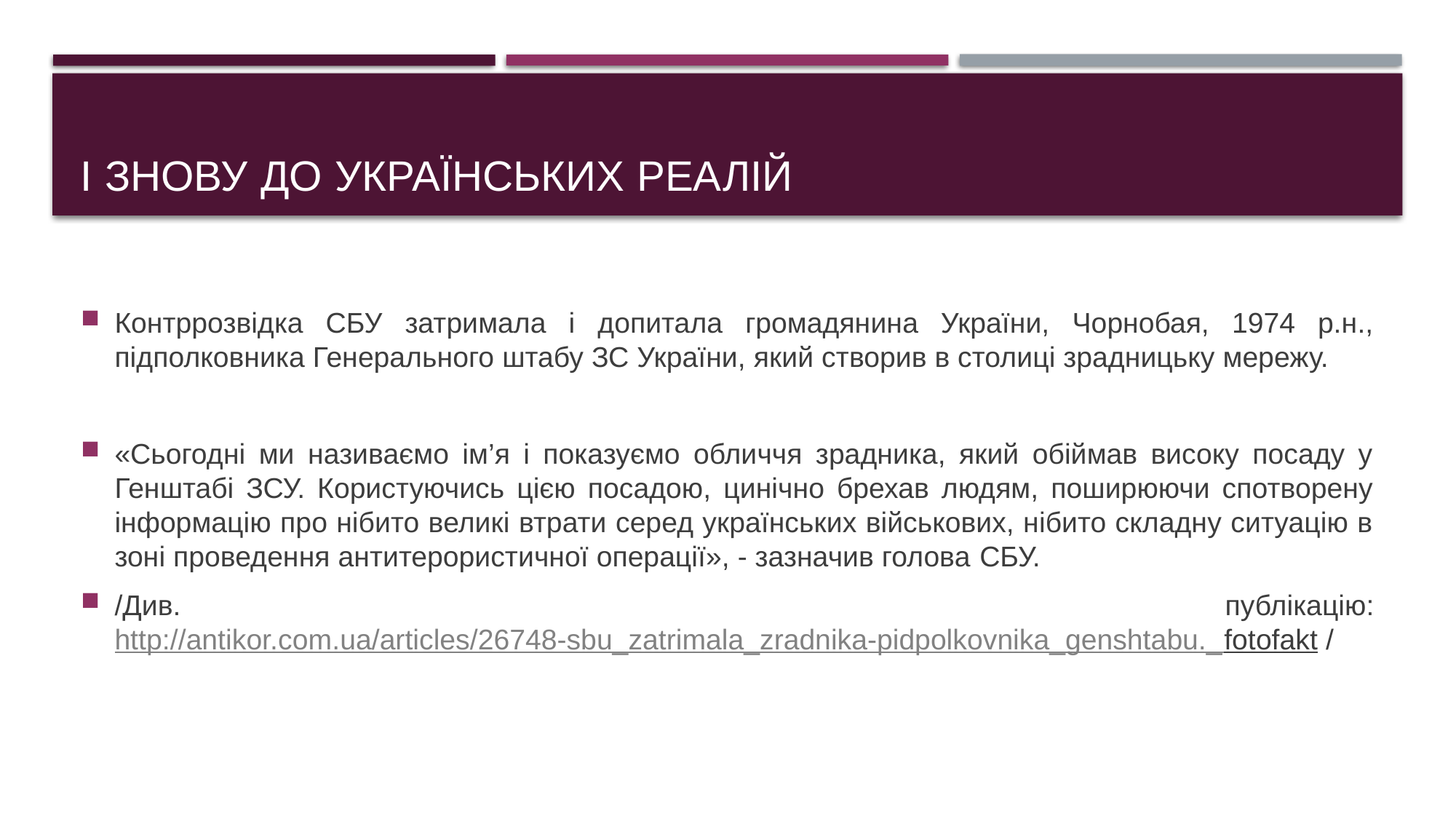

# І знову до українських реалій
Контррозвідка СБУ затримала і допитала громадянина України, Чорнобая, 1974 р.н., підполковника Генерального штабу ЗС України, який створив в столиці зрадницьку мережу.

«Сьогодні ми називаємо ім’я і показуємо обличчя зрадника, який обіймав високу посаду у Генштабі ЗСУ. Користуючись цією посадою, цинічно брехав людям, поширюючи спотворену інформацію про нібито великі втрати серед українських військових, нібито складну ситуацію в зоні проведення антитерористичної операції», - зазначив голова СБУ.
/Див. публікацію: http://antikor.com.ua/articles/26748-sbu_zatrimala_zradnika-pidpolkovnika_genshtabu._fotofakt / /